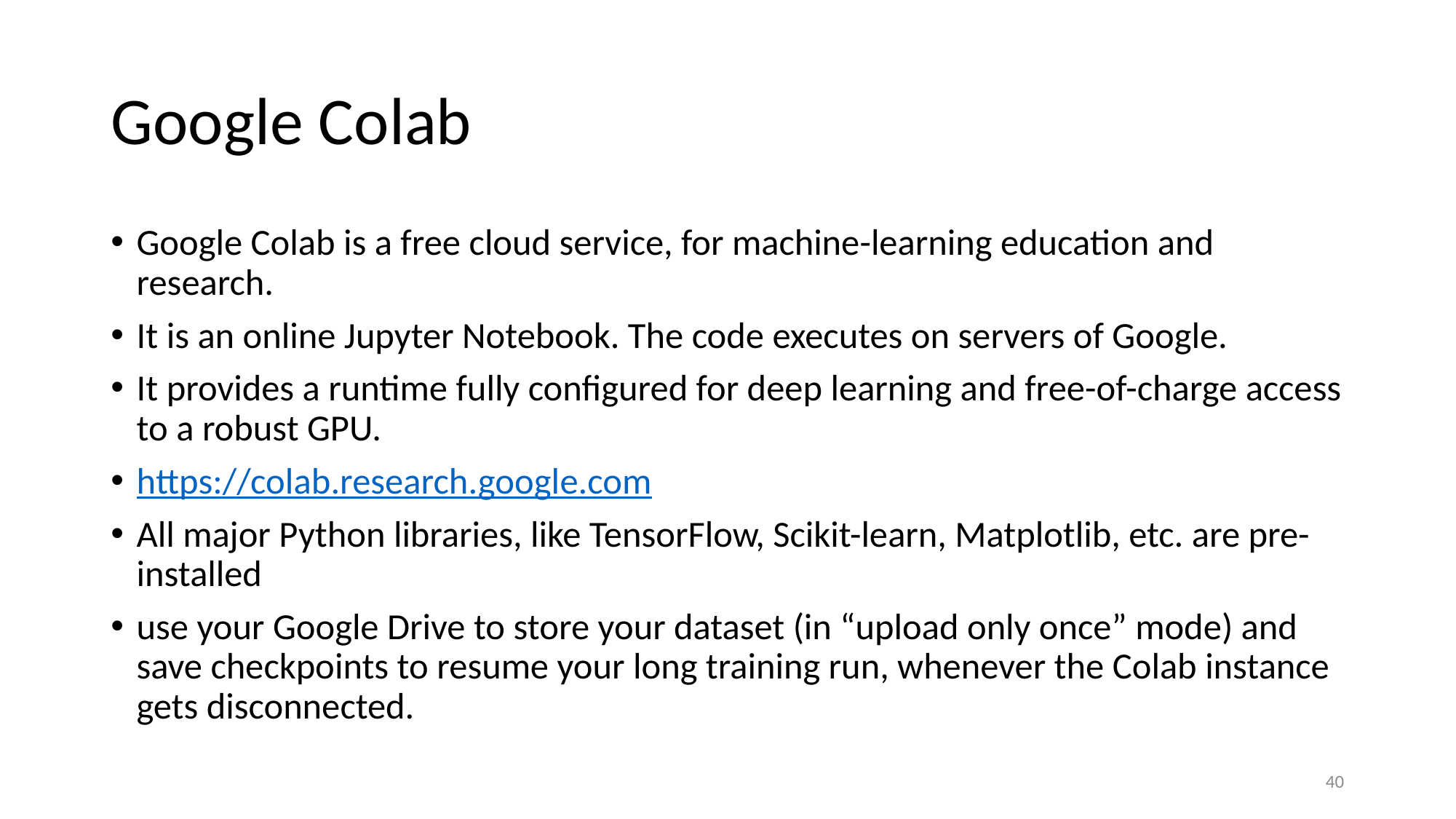

# Google Colab
Google Colab is a free cloud service, for machine-learning education and research.
It is an online Jupyter Notebook. The code executes on servers of Google.
It provides a runtime fully configured for deep learning and free-of-charge access to a robust GPU.
https://colab.research.google.com
All major Python libraries, like TensorFlow, Scikit-learn, Matplotlib, etc. are pre-installed
use your Google Drive to store your dataset (in “upload only once” mode) and save checkpoints to resume your long training run, whenever the Colab instance gets disconnected.
40